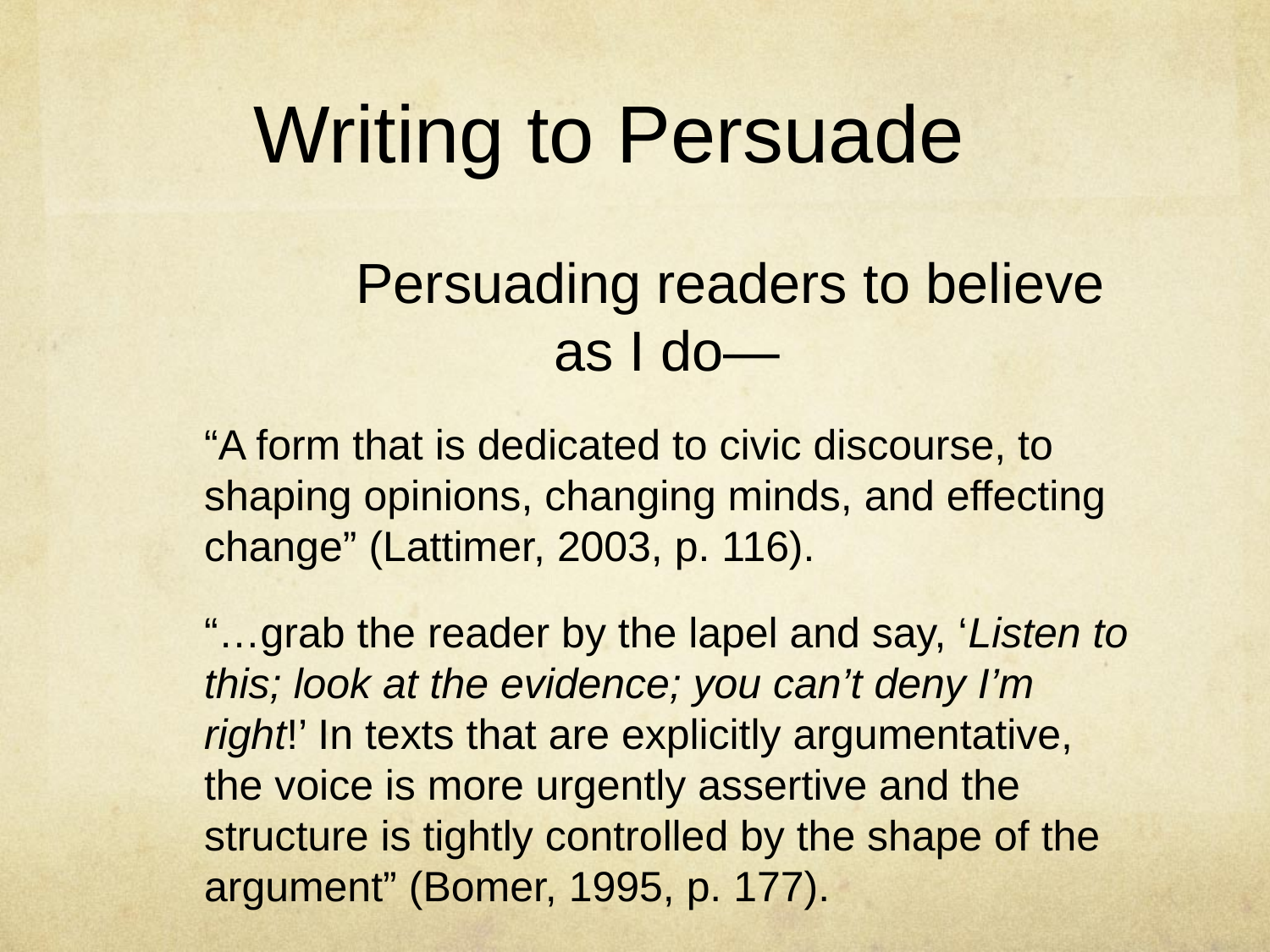

# Writing to Persuade
		Persuading readers to believe as I do—
	“A form that is dedicated to civic discourse, to shaping opinions, changing minds, and effecting change” (Lattimer, 2003, p. 116).
	“…grab the reader by the lapel and say, ‘Listen to this; look at the evidence; you can’t deny I’m right!’ In texts that are explicitly argumentative, the voice is more urgently assertive and the structure is tightly controlled by the shape of the argument” (Bomer, 1995, p. 177).